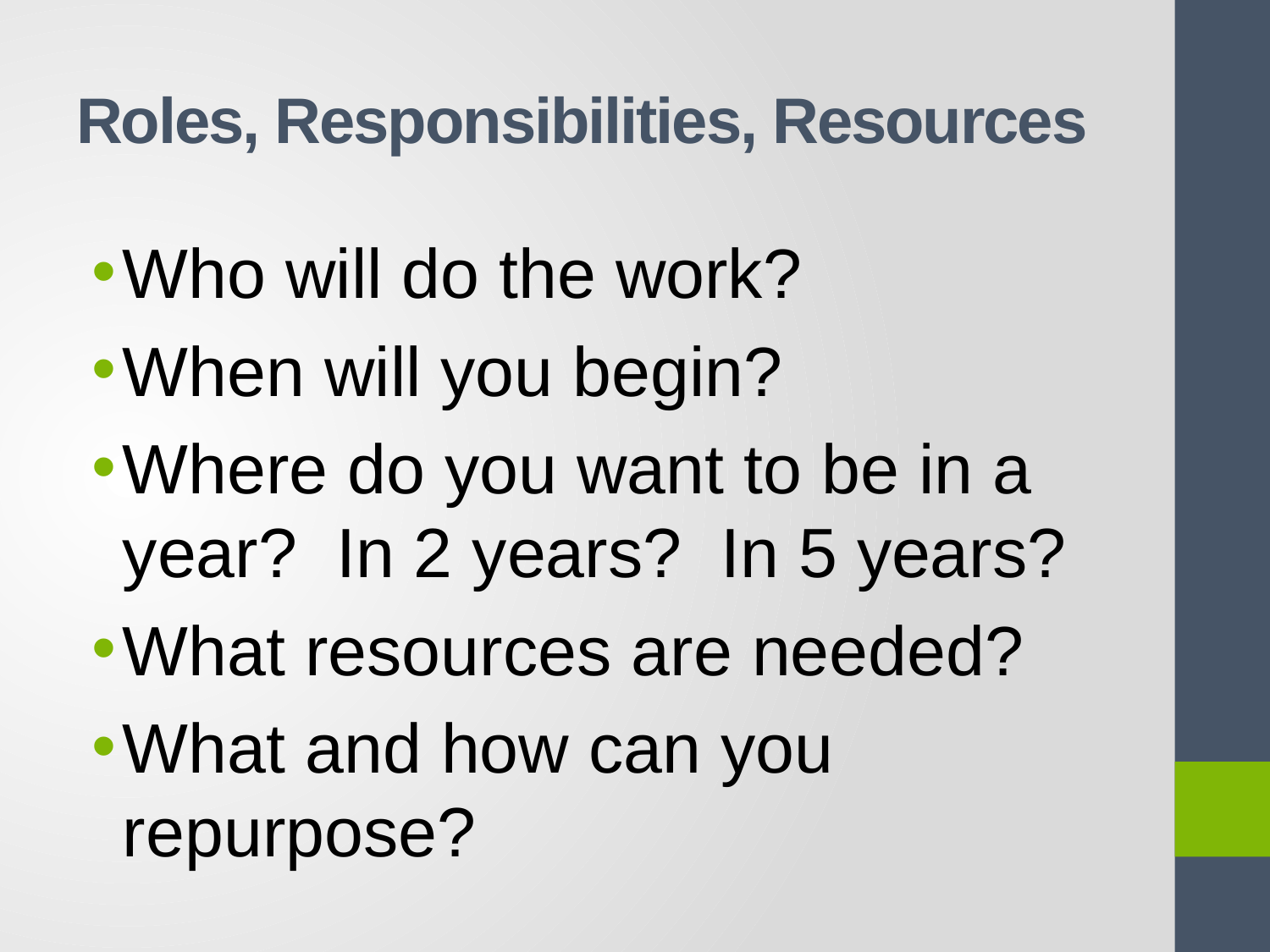

# Roles, Responsibilities, Resources
Who will do the work?
When will you begin?
Where do you want to be in a year?  In 2 years?  In 5 years?
What resources are needed?
What and how can you repurpose?